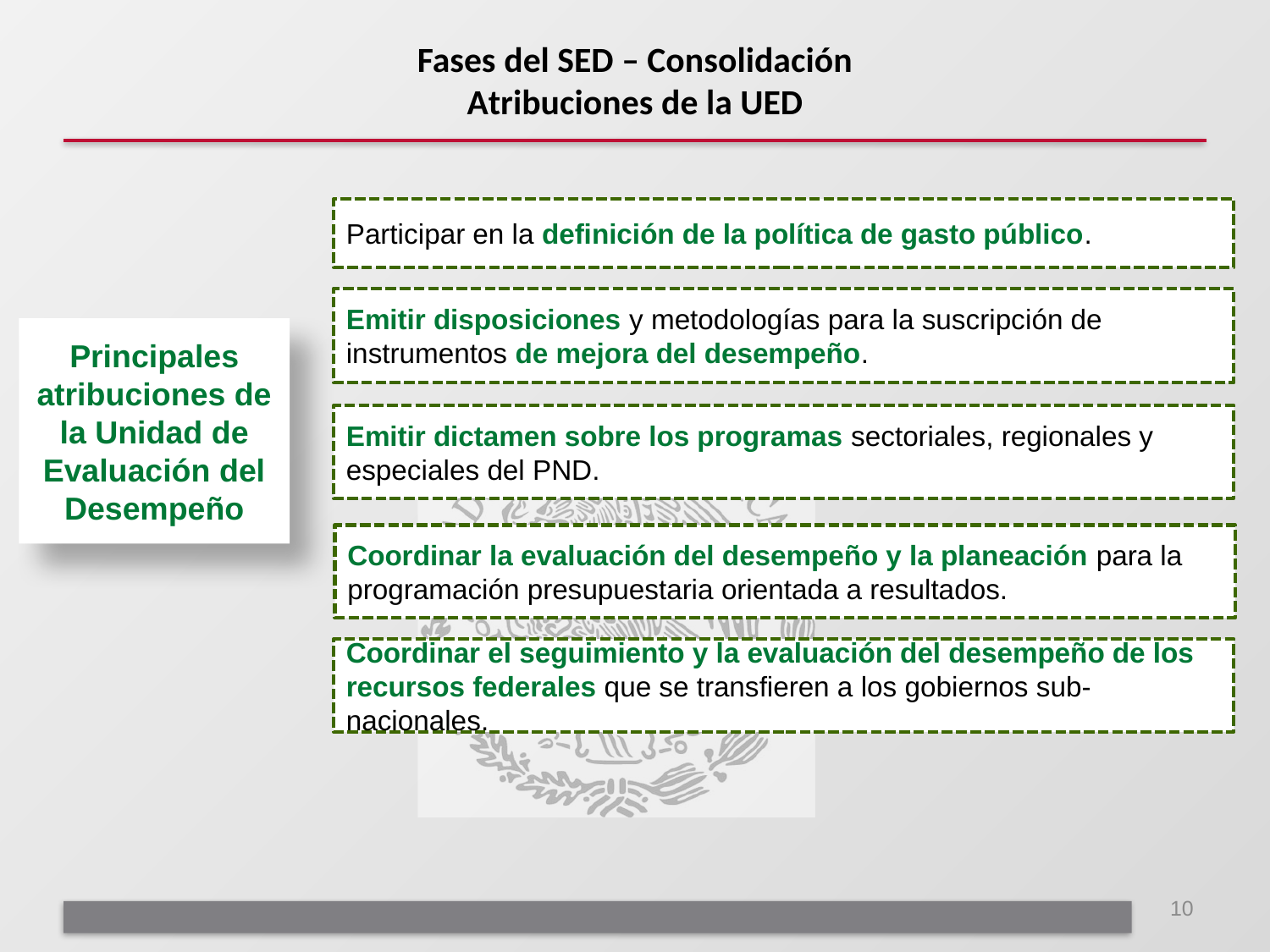

# Fases del SED – Consolidación Atribuciones de la UED
Participar en la definición de la política de gasto público.
Emitir disposiciones y metodologías para la suscripción de instrumentos de mejora del desempeño.
Principales atribuciones de la Unidad de Evaluación del Desempeño
Emitir dictamen sobre los programas sectoriales, regionales y especiales del PND.
Coordinar la evaluación del desempeño y la planeación para la programación presupuestaria orientada a resultados.
Coordinar el seguimiento y la evaluación del desempeño de los recursos federales que se transfieren a los gobiernos sub-nacionales.
10